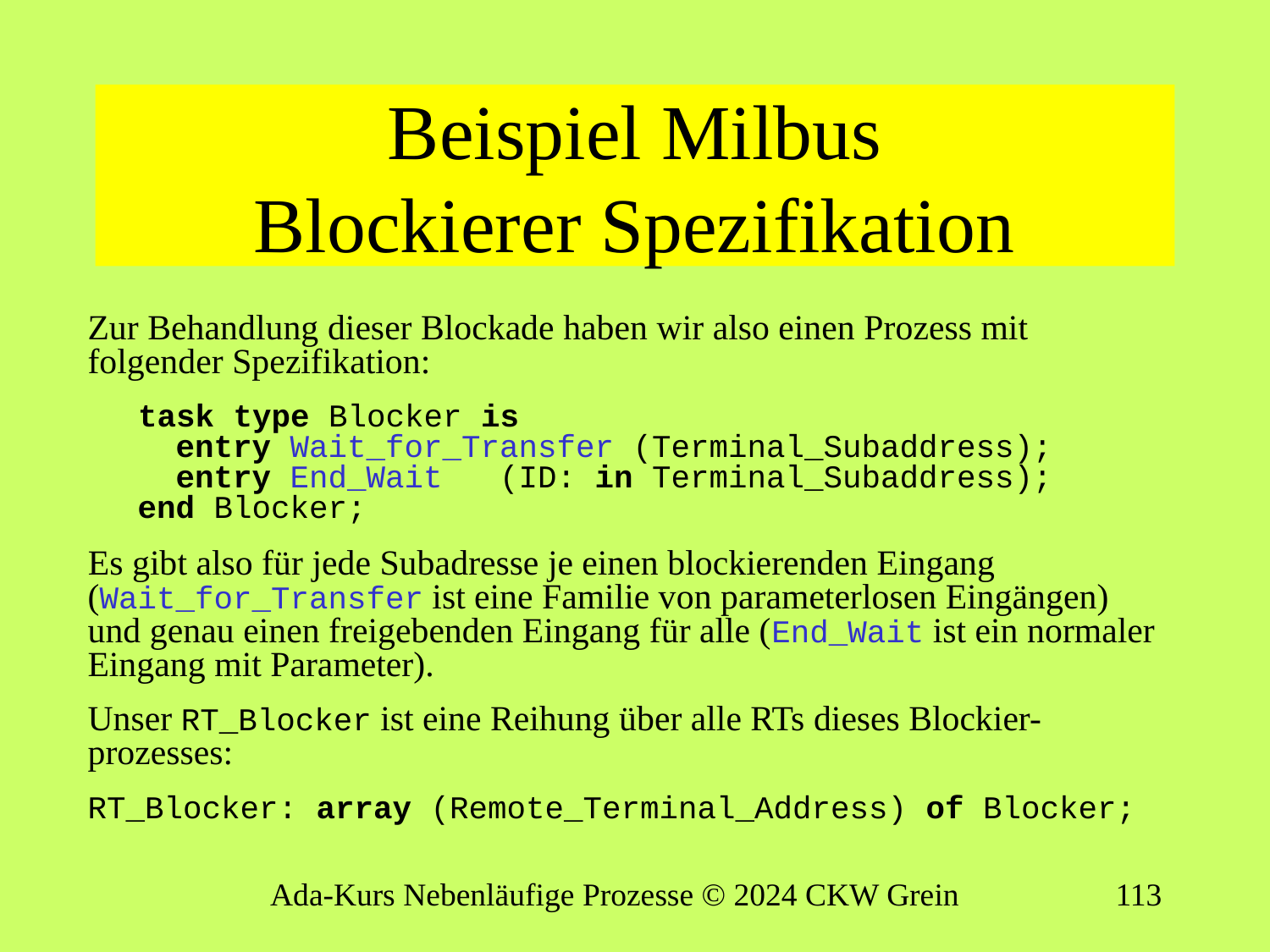

# Beispiel Milbus Blockierer Spezifikation
Zur Behandlung dieser Blockade haben wir also einen Prozess mit folgender Spezifikation:

task type Blocker is
  entry Wait_for_Transfer (Terminal_Subaddress);
  entry End_Wait   (ID: in Terminal_Subaddress);
end Blocker;

Es gibt also für jede Subadresse je einen blockierenden Eingang (Wait_for_Transfer ist eine Familie von parameterlosen Eingängen)  und genau einen freigebenden Eingang für alle (End_Wait ist ein normaler Eingang mit Parameter).
Unser RT_Blocker ist eine Reihung über alle RTs dieses Blockier-prozesses:

RT_Blocker: array (Remote_Terminal_Address) of Blocker;
Ada-Kurs Nebenläufige Prozesse © 2024 CKW Grein
113